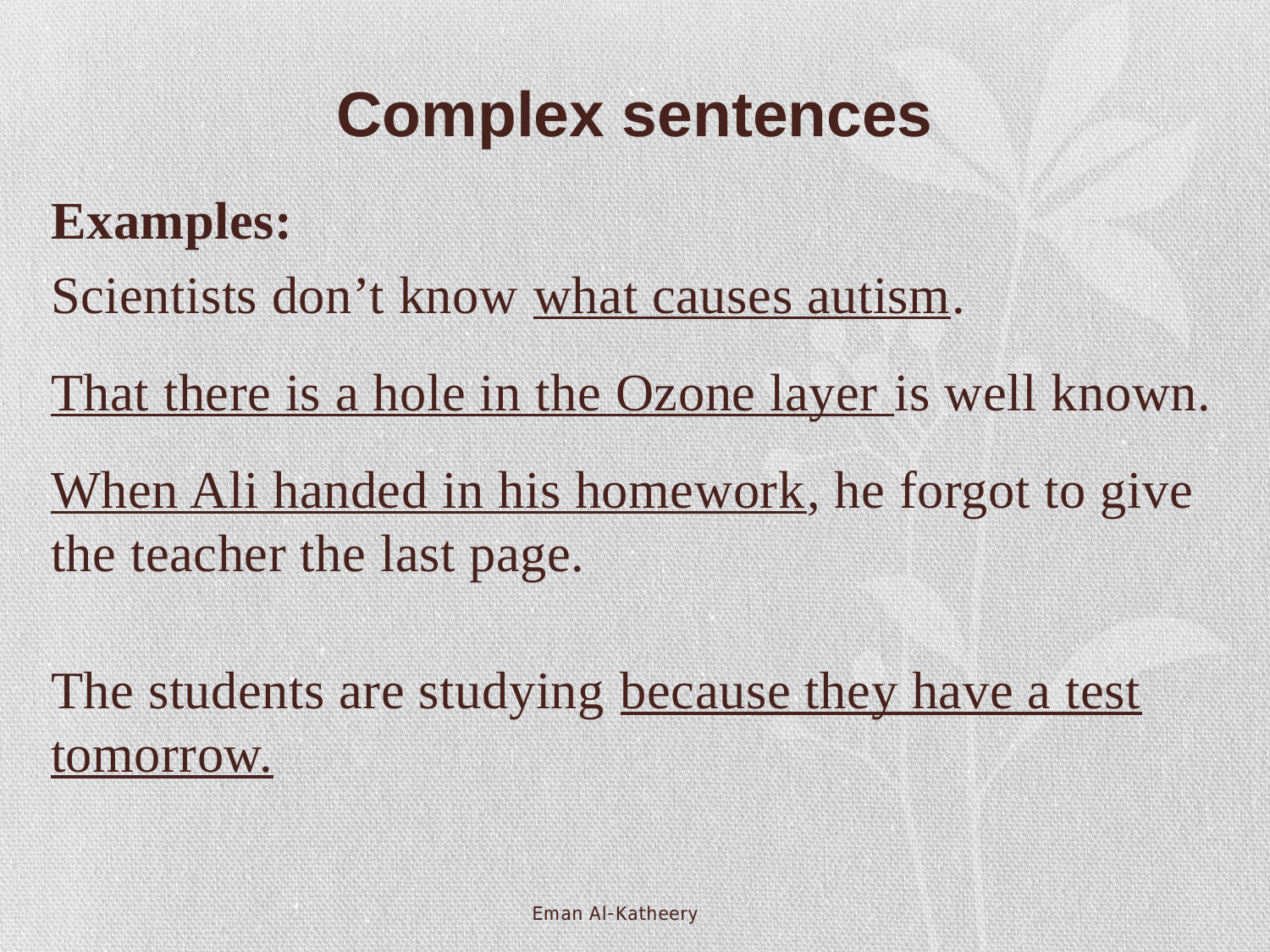

# Complex sentences
Examples:
Scientists don’t know what causes autism.

That there is a hole in the Ozone layer is well known.

When Ali handed in his homework, he forgot to give the teacher the last page.
The students are studying because they have a test tomorrow.
Eman Al-Katheery